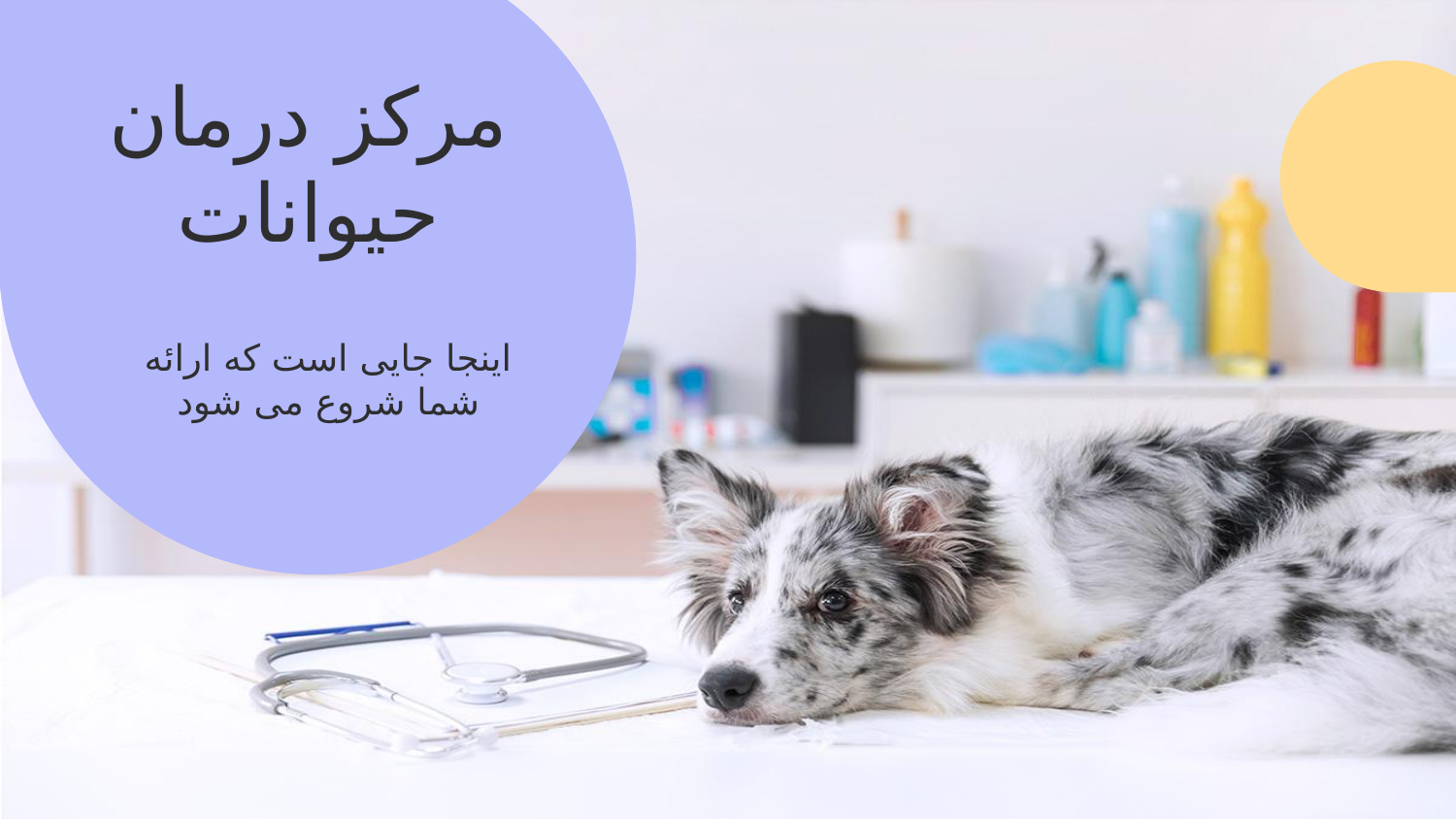

# مرکز درمان حیوانات
اینجا جایی است که ارائه شما شروع می شود